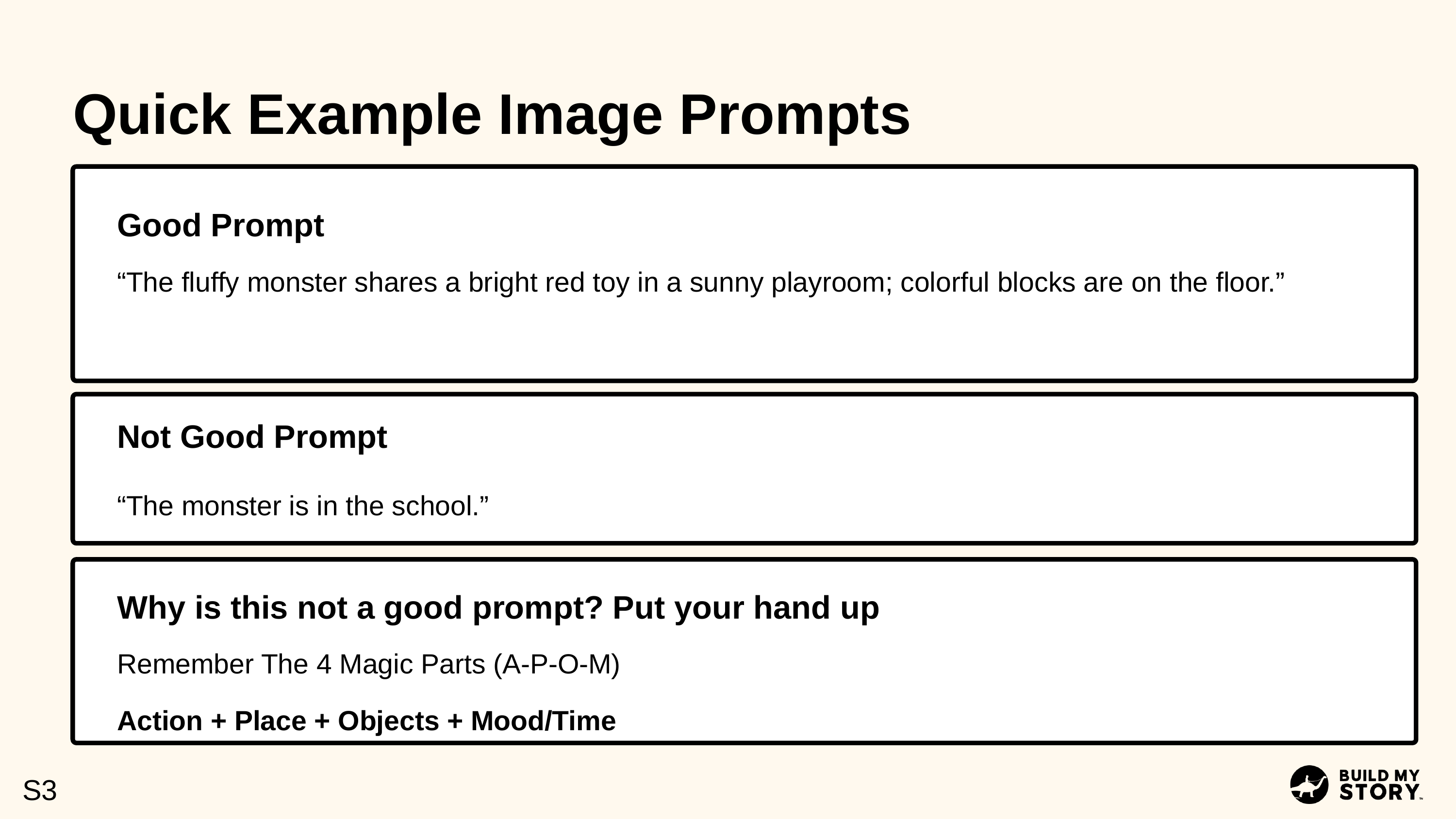

Quick Example Image Prompts
Good Prompt

“The fluffy monster shares a bright red toy in a sunny playroom; colorful blocks are on the floor.”
Not Good Prompt

“The monster is in the school.”
Why is this not a good prompt? Put your hand up

Remember The 4 Magic Parts (A-P-O-M)
Action + Place + Objects + Mood/Time

S3